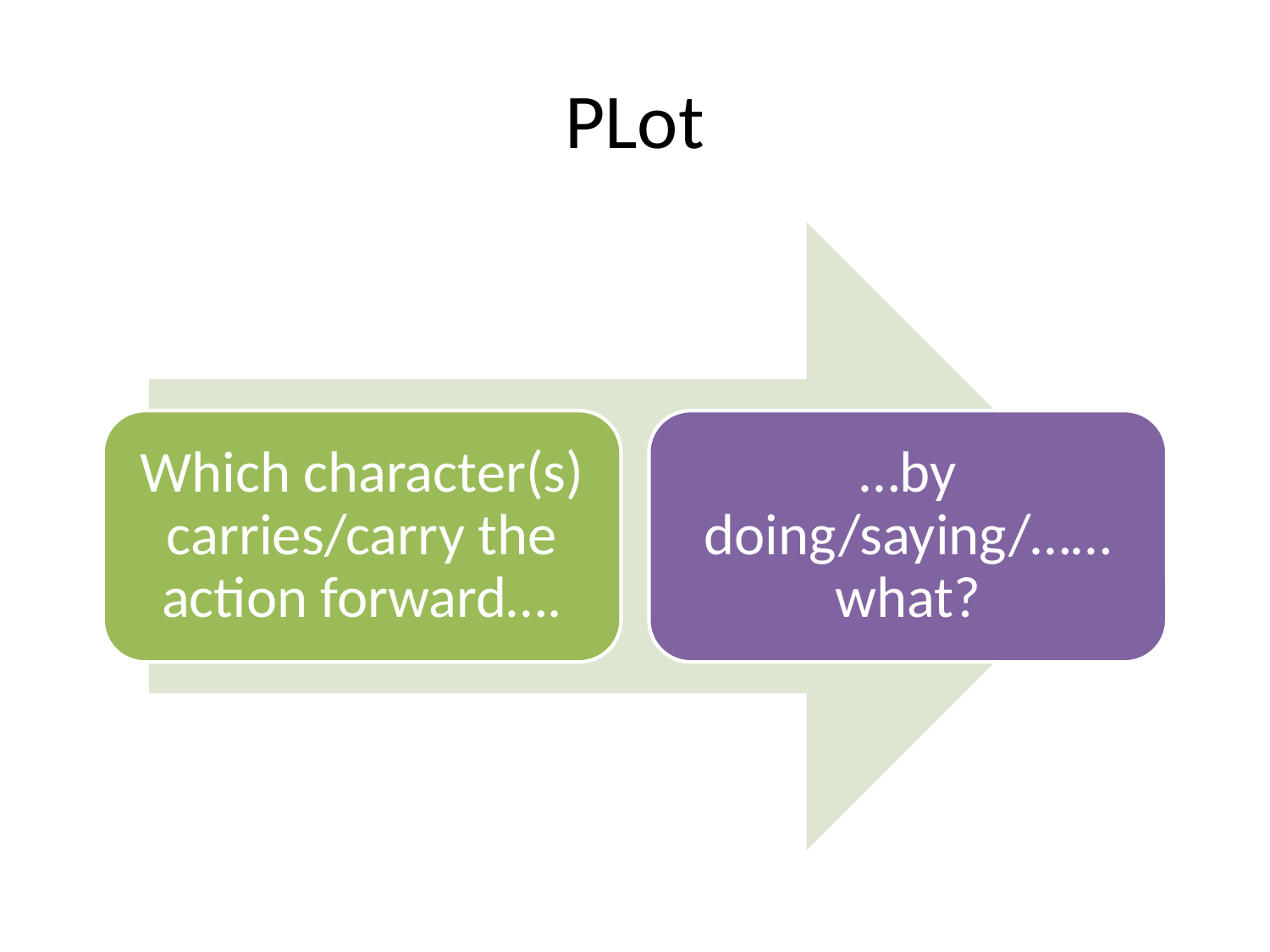

# PLot
Which character(s) carries/carry the action forward….
…by doing/saying/…… what?